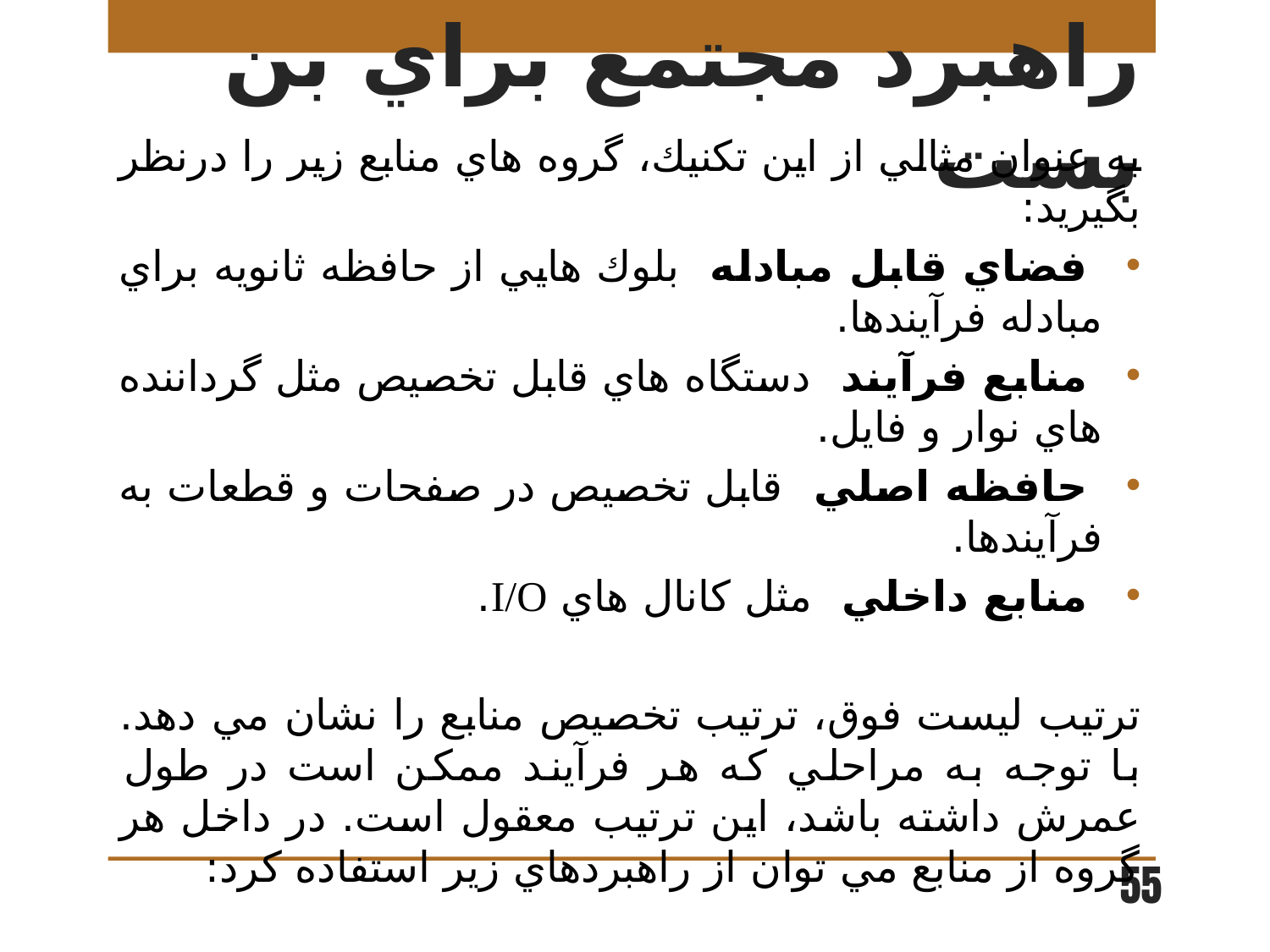

# راهبرد مجتمع براي بن بست
به عنوان مثالي از اين تكنيك، گروه هاي منابع زير را درنظر بگيريد:
 فضاي قابل مبادله  بلوك هايي از حافظه ثانويه براي مبادله فرآيندها.
 منابع فرآيند  دستگاه هاي قابل تخصيص مثل گرداننده هاي نوار و فايل.
 حافظه اصلي  قابل تخصيص در صفحات و قطعات به فرآيندها.
 منابع داخلي  مثل كانال هاي I/O.

ترتيب ليست فوق، ترتيب تخصيص منابع را نشان مي دهد. با توجه به مراحلي كه هر فرآيند ممكن است در طول عمرش داشته باشد، اين ترتيب معقول است. در داخل هر گروه از منابع مي توان از راهبردهاي زير استفاده كرد:

55